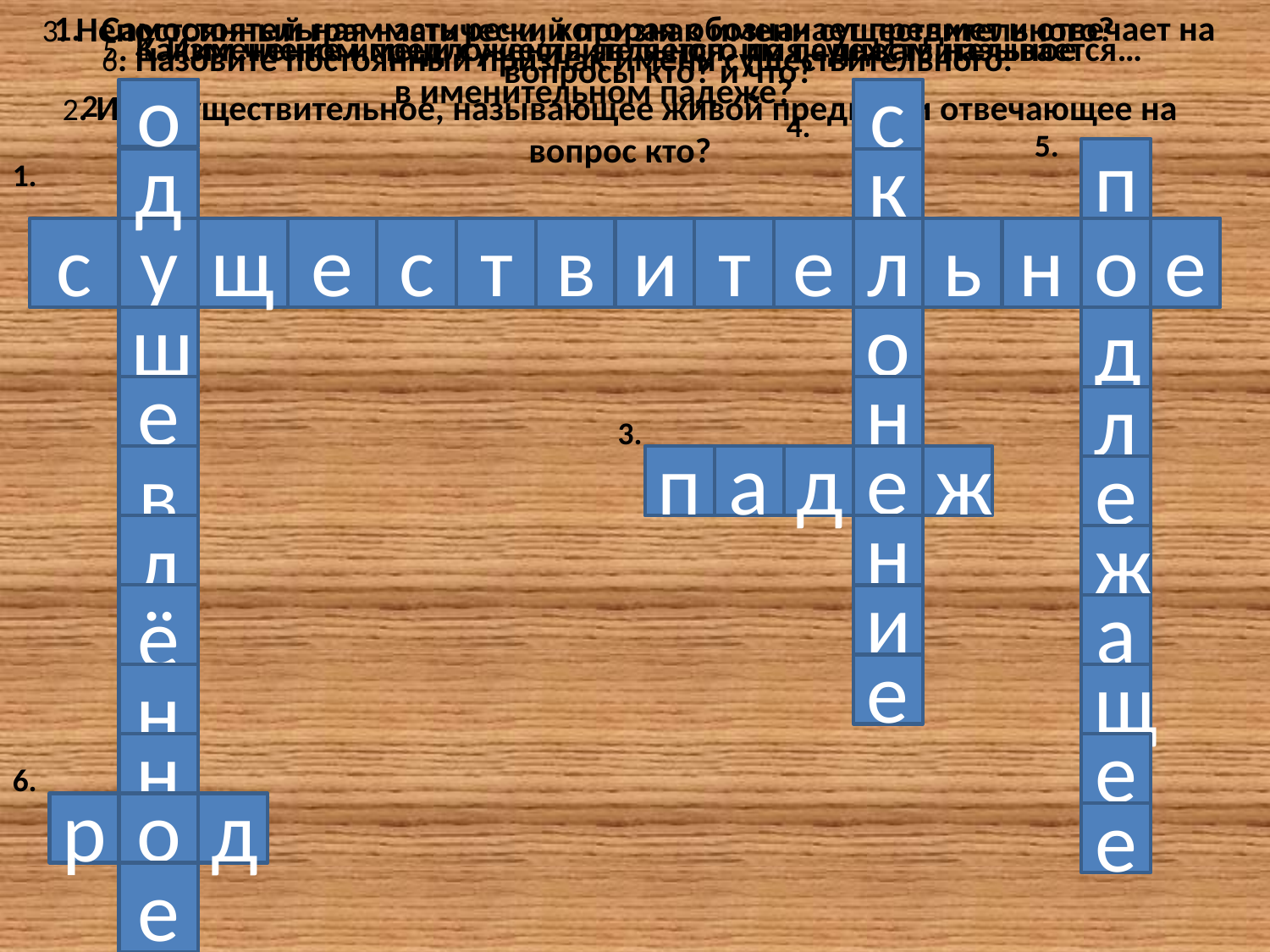

Самостоятельная часть речи, которая обозначает предмет и отвечает на вопросы кто? и что?
3. Непостоянный грамматический признак имени существительного?
5. Каким членом предложения является  имя существительное
 в именительном падеже?
4. Изменение имени существительного по падежам называется…
6. Назовите постоянный признак имени существительного.
2. Имя существительное, называющее живой предмет и отвечающее на вопрос кто?
2.
о
с
4.
5.
п
1.
д
к
с
у
щ
е
с
т
в
и
т
е
л
ь
н
о
е
ш
о
д
е
н
л
3.
в
п
а
д
е
ж
е
н
л
ж
и
ё
а
е
щ
н
е
н
6.
р
д
о
е
е